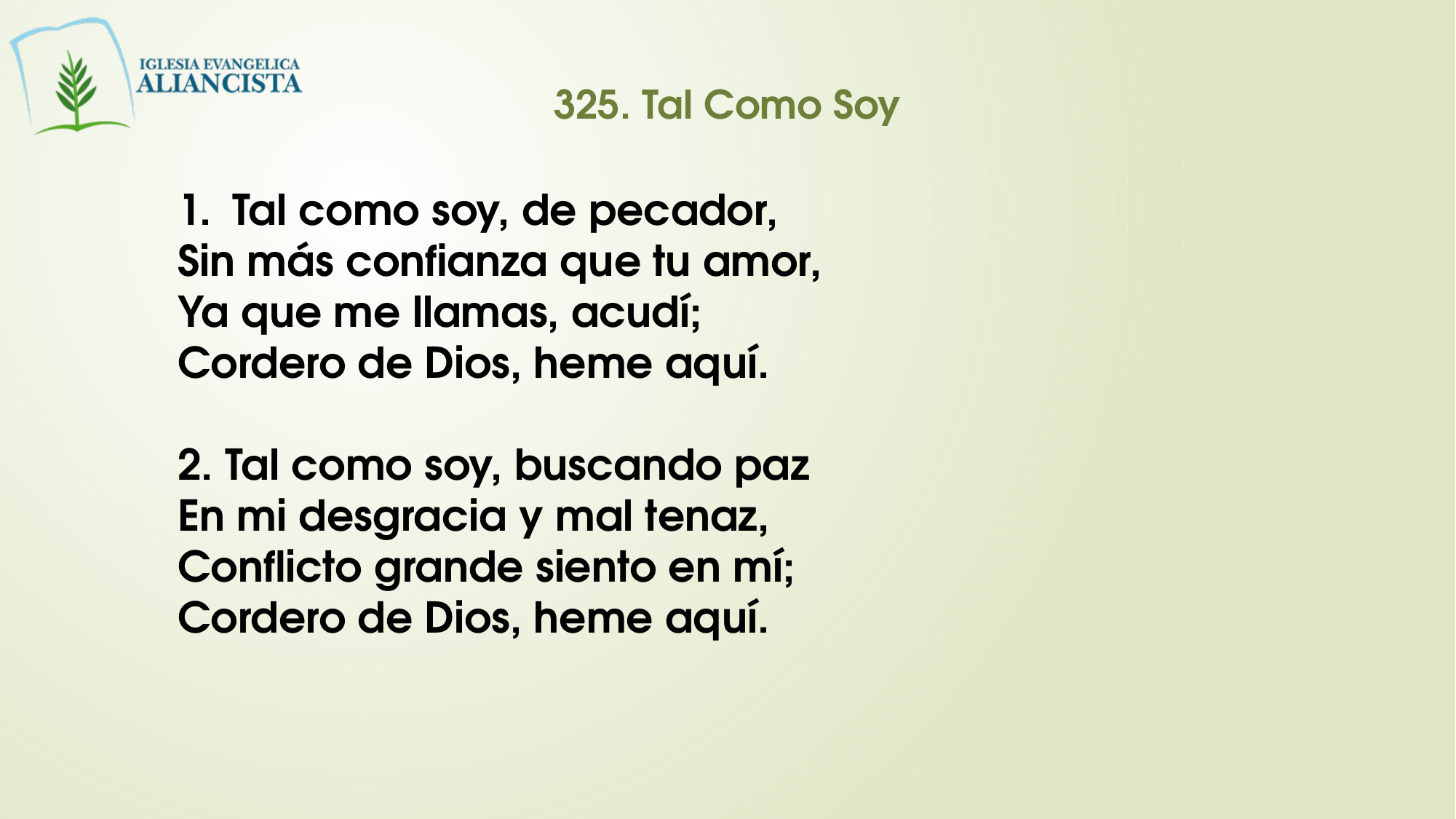

325. Tal Como Soy
Tal como soy, de pecador,
Sin más confianza que tu amor,
Ya que me llamas, acudí;
Cordero de Dios, heme aquí.

2. Tal como soy, buscando paz
En mi desgracia y mal tenaz,
Conflicto grande siento en mí;
Cordero de Dios, heme aquí.